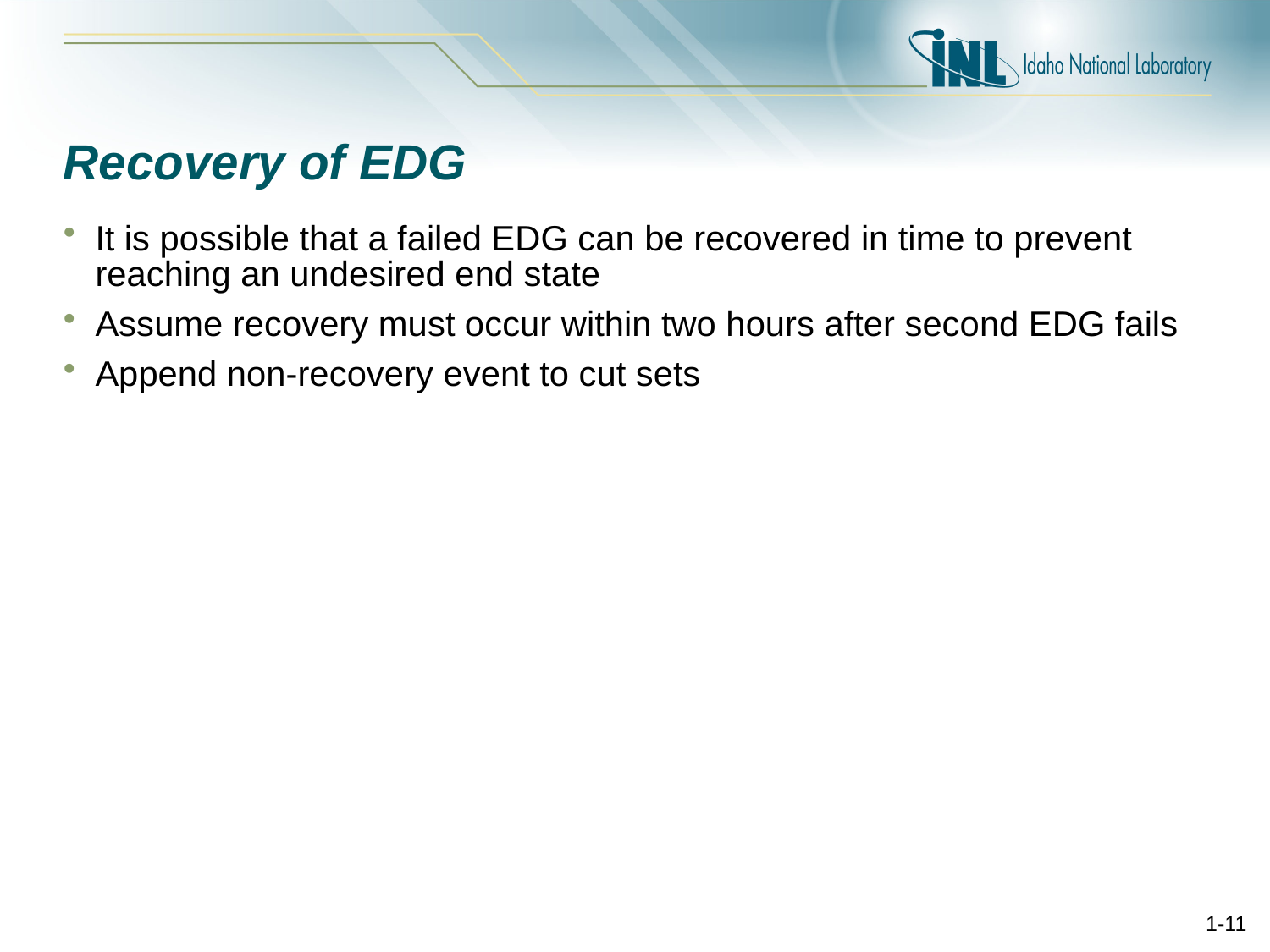

# Recovery of EDG
It is possible that a failed EDG can be recovered in time to prevent reaching an undesired end state
Assume recovery must occur within two hours after second EDG fails
Append non-recovery event to cut sets
1-11